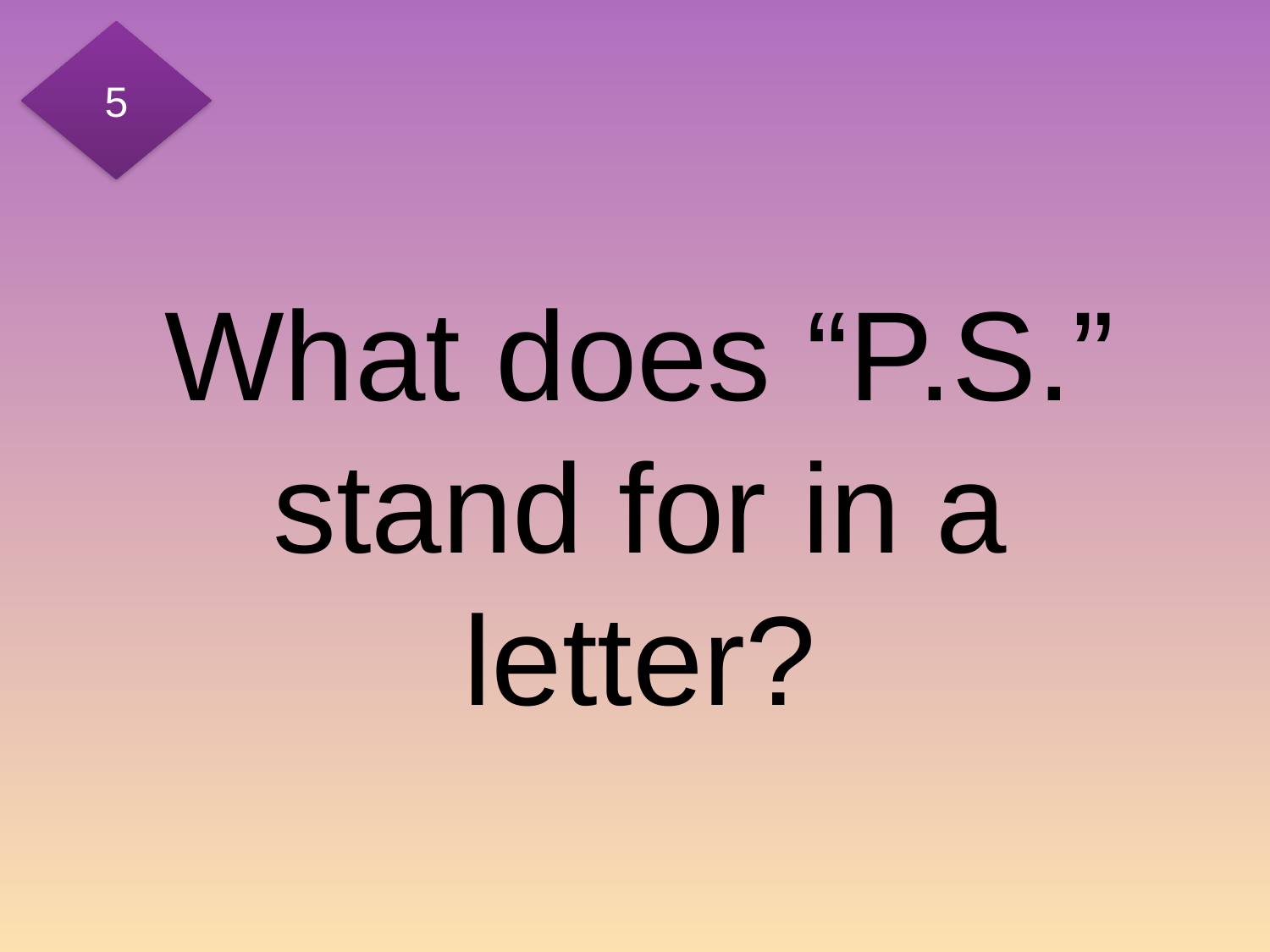

5
# What does “P.S.” stand for in a letter?